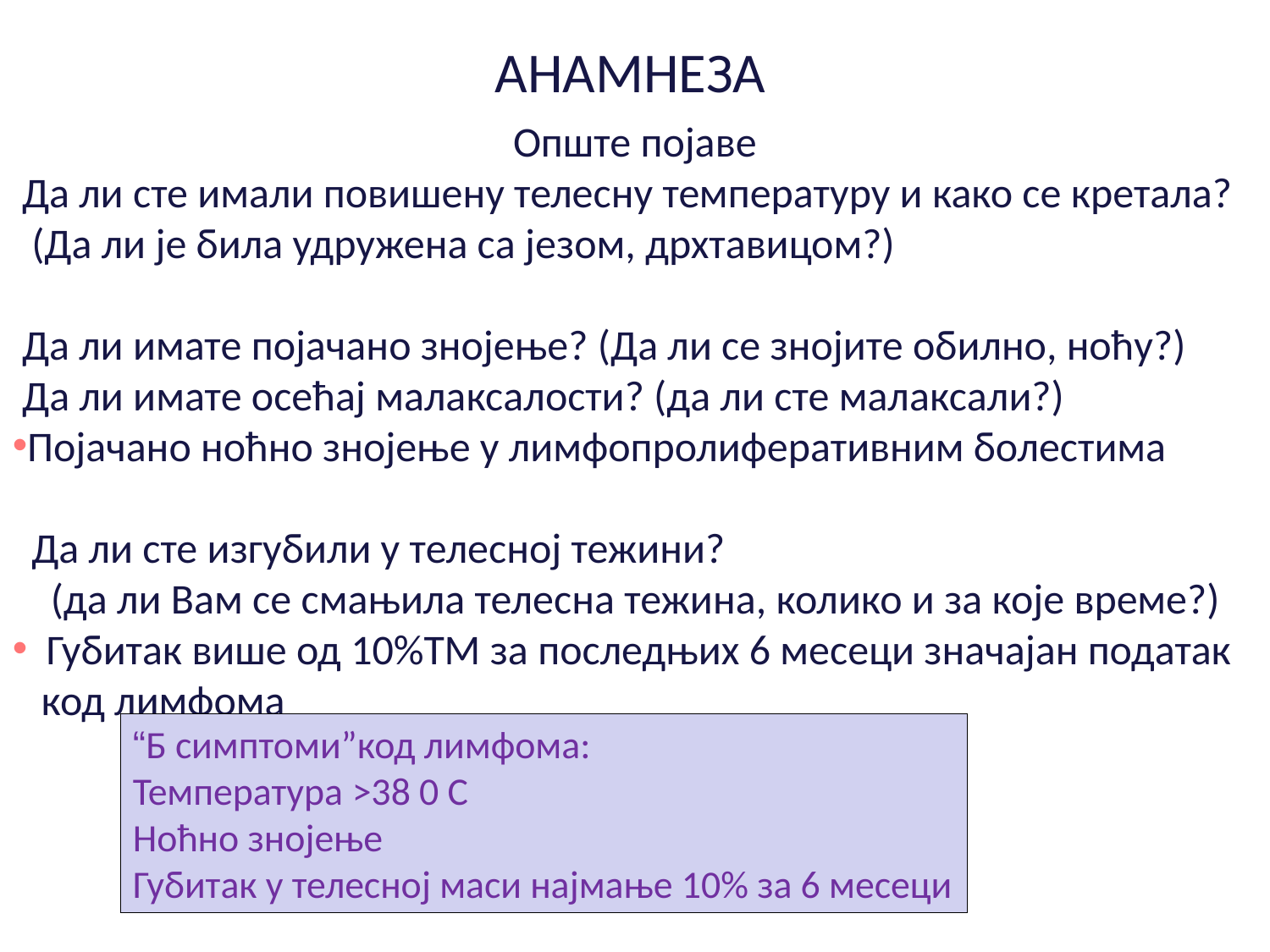

Опште појаве
 Да ли сте имали повишену телесну температуру и како се кретала?
  (Да ли је била удружена са језом, дрхтавицом?)

 Да ли имате појачано знојење? (Да ли се знојите обилно, ноћу?)
 Да ли имате осећај малаксалости? (да ли сте малаксали?)
Појачано ноћно знојење у лимфопролиферативним болестима

  Да ли сте изгубили у телесној тежини?
    (да ли Вам се смањила телесна тежина, колико и за које време?)
  Губитак више од 10%ТМ за последњих 6 месеци значајан податак
   код лимфома

АНАМНЕЗА
“Б симптоми”код лимфома:
Температура >38 0 C
Ноћно знојење
Губитак у телесној маси најмање 10% за 6 месеци